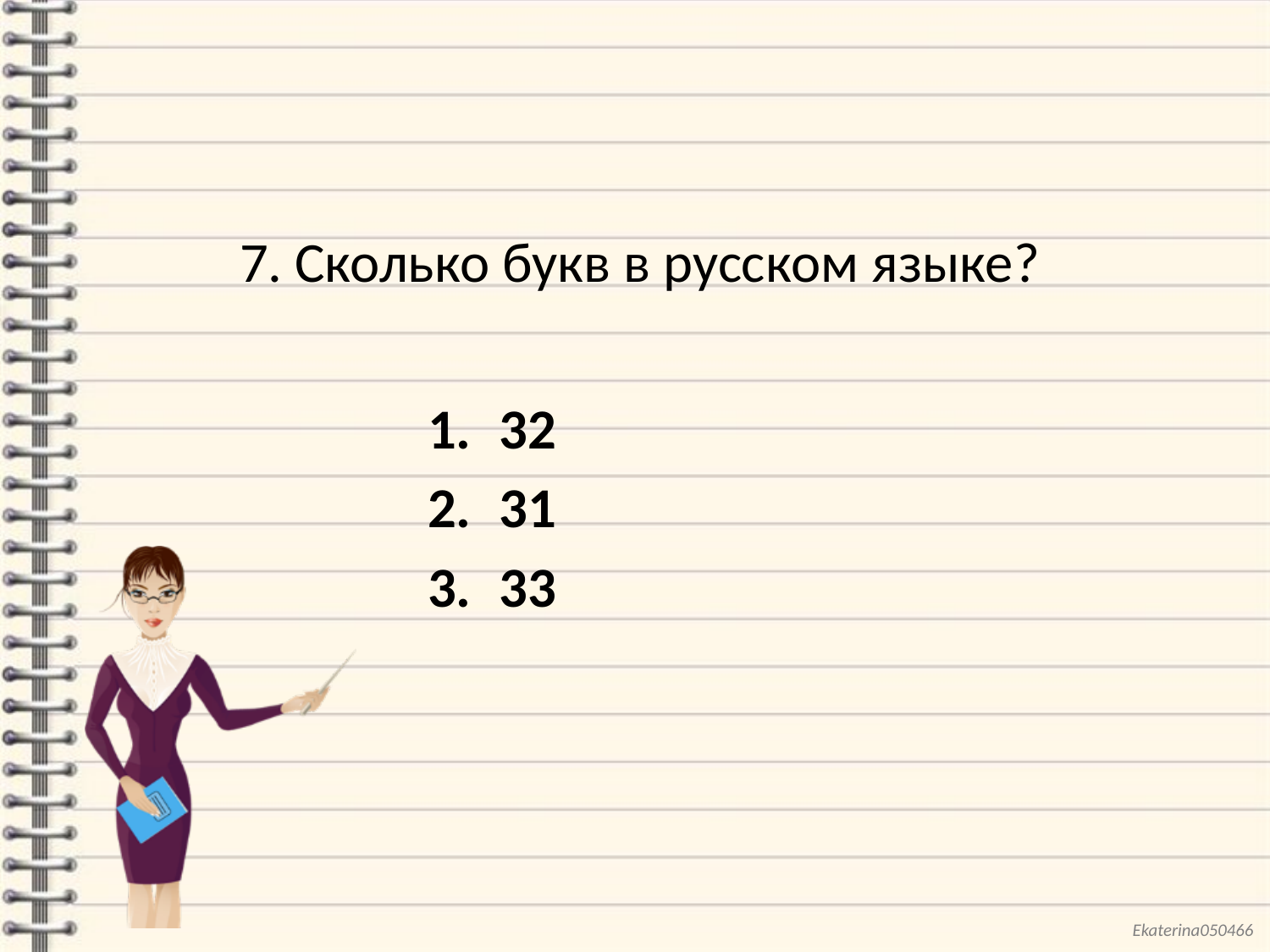

# 7. Сколько букв в русском языке?
32
31
33